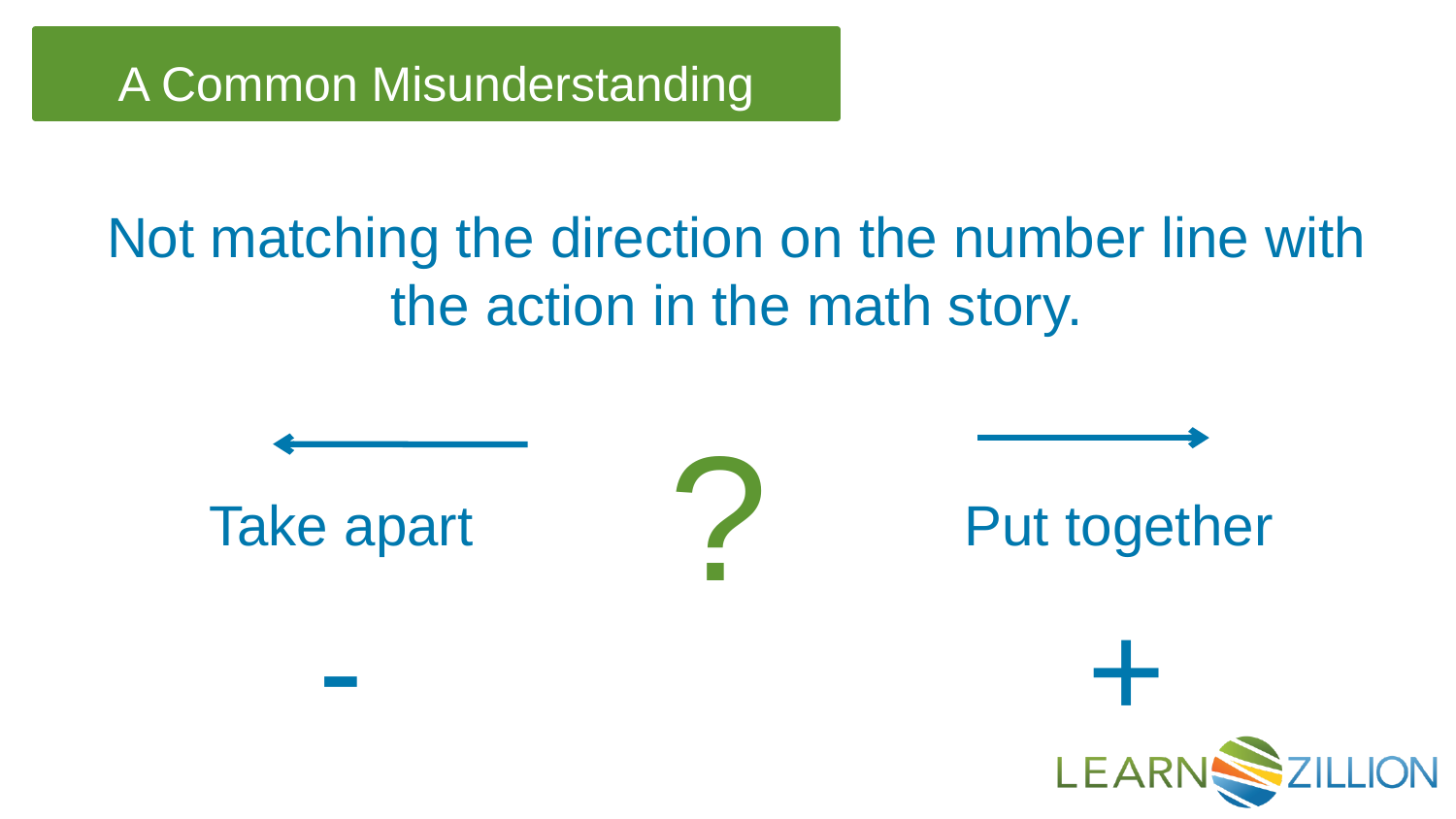

Not matching the direction on the number line with the action in the math story.
?
Put together
+
Take apart
-